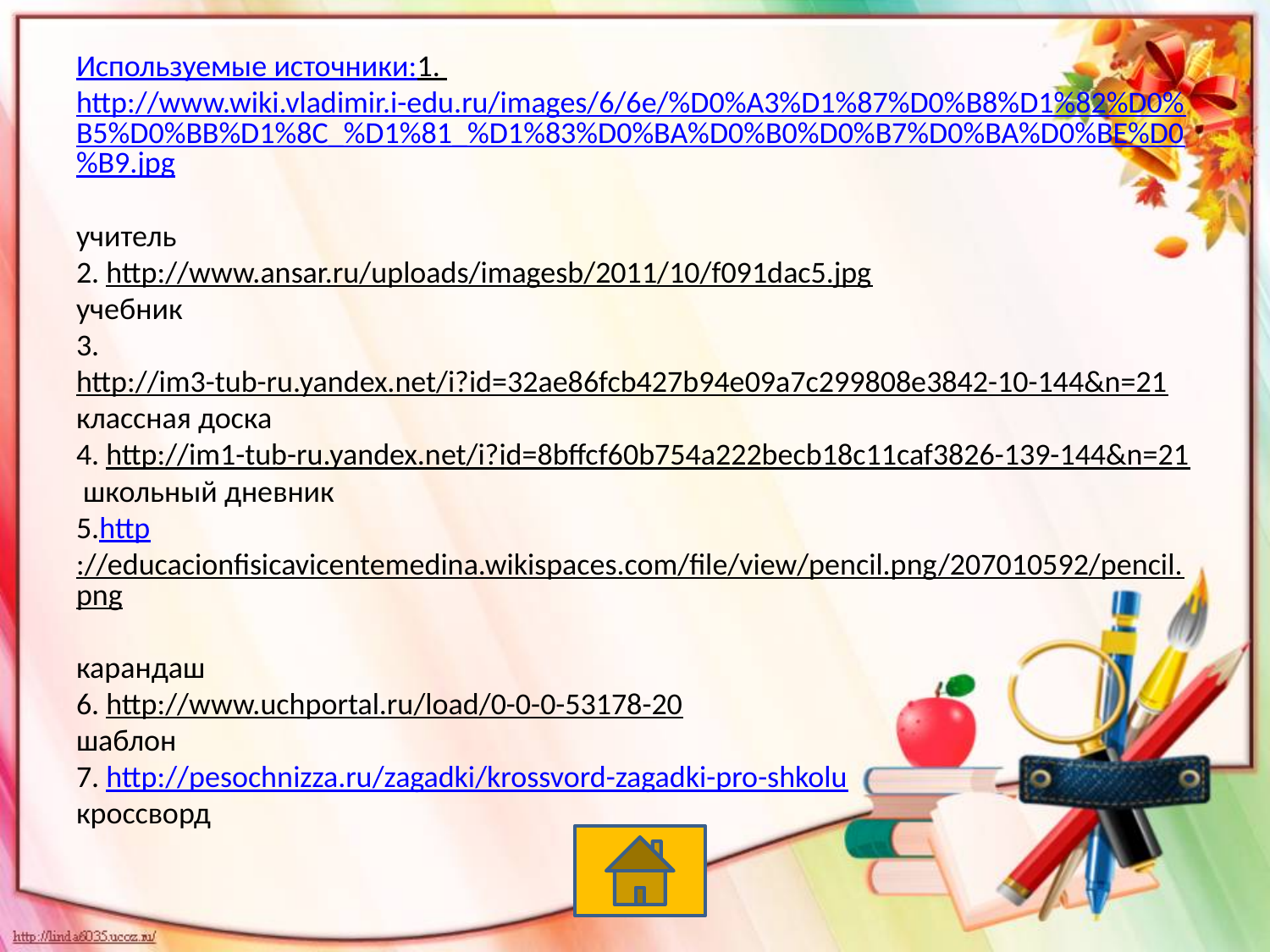

# Используемые источники: 1.  http://www.wiki.vladimir.i-edu.ru/images/6/6e/%D0%A3%D1%87%D0%B8%D1%82%D0%B5%D0%BB%D1%8C_%D1%81_%D1%83%D0%BA%D0%B0%D0%B7%D0%BA%D0%BE%D0%B9.jpg учитель 2. http://www.ansar.ru/uploads/imagesb/2011/10/f091dac5.jpg учебник 3.  http://im3-tub-ru.yandex.net/i?id=32ae86fcb427b94e09a7c299808e3842-10-144&n=21 классная доска 4. http://im1-tub-ru.yandex.net/i?id=8bffcf60b754a222becb18c11caf3826-139-144&n=21  школьный дневник 5.http://educacionfisicavicentemedina.wikispaces.com/file/view/pencil.png/207010592/pencil.png карандаш 6. http://www.uchportal.ru/load/0-0-0-53178-20 шаблон 7. http://pesochnizza.ru/zagadki/krossvord-zagadki-pro-shkolu кроссворд